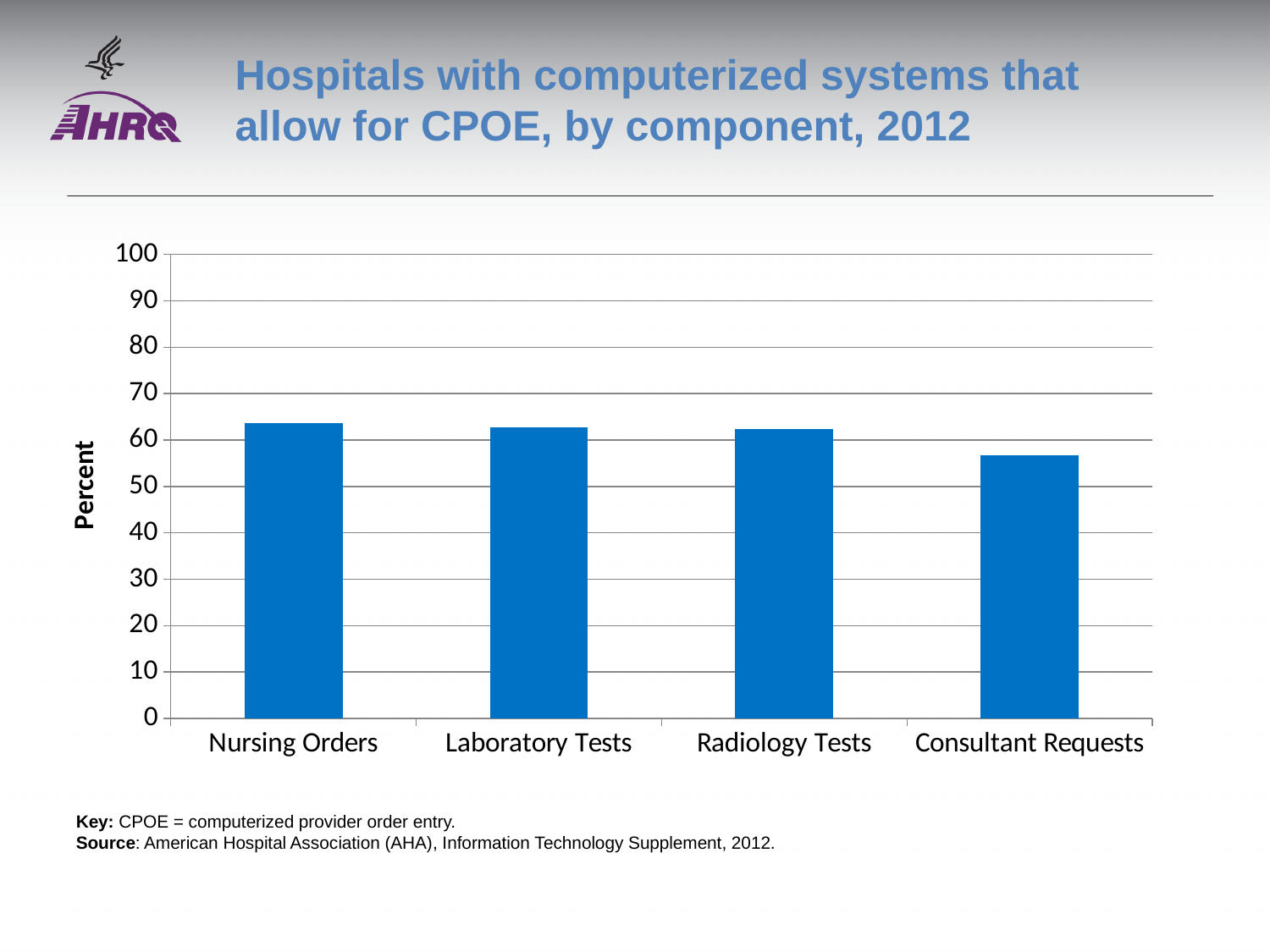

# Hospitals with computerized systems that allow for CPOE, by component, 2012

### Chart

| Category | Series 1 |
|---|---|
| Nursing Orders | 63.6 |
| Laboratory Tests | 62.8 |
| Radiology Tests | 62.4 |
| Consultant Requests | 56.8 |
Key: CPOE = computerized provider order entry.
Source: American Hospital Association (AHA), Information Technology Supplement, 2012.